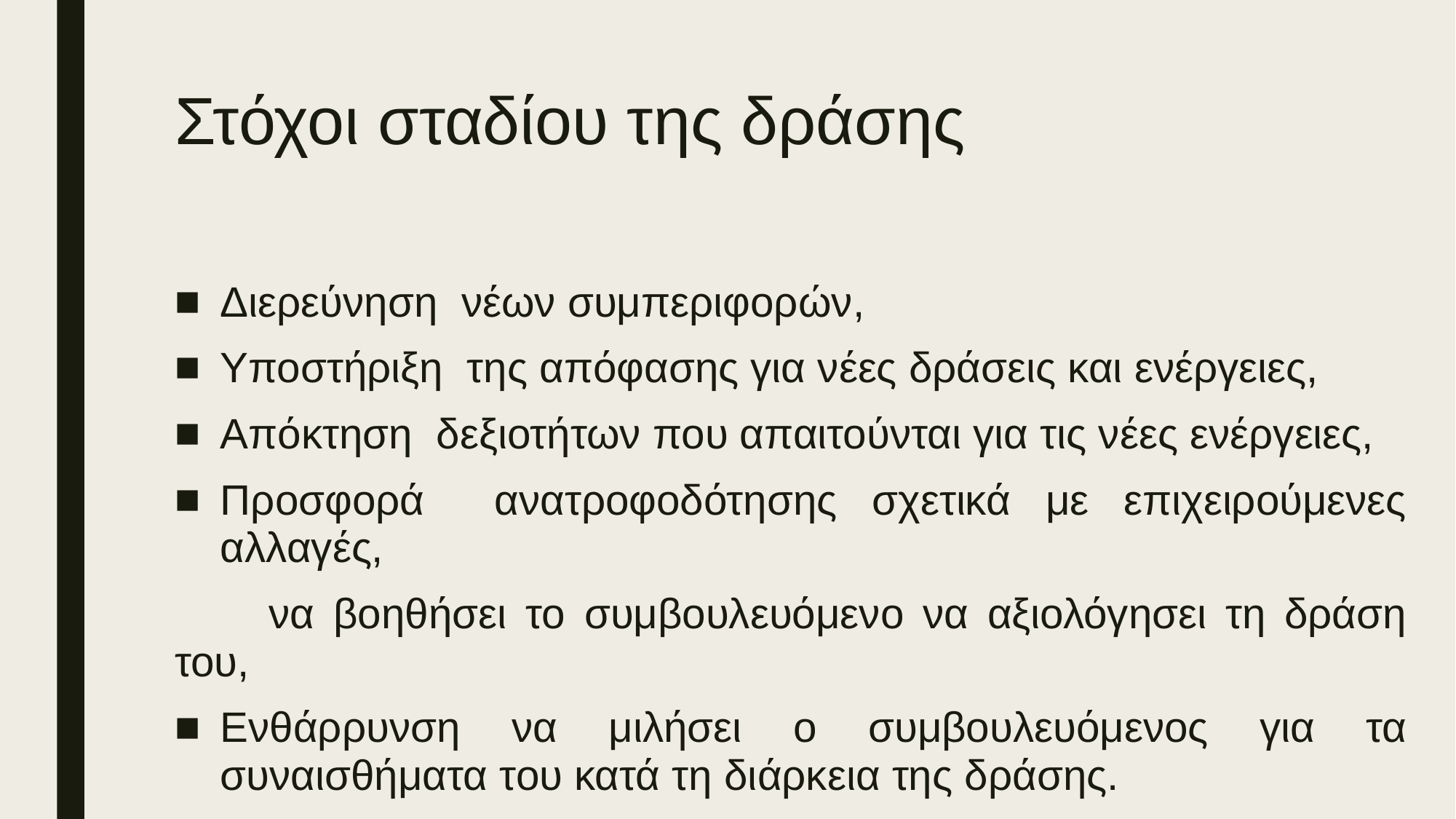

# Στόχοι σταδίου της δράσης
Διερεύνηση  νέων συμπεριφορών,
Υποστήριξη  της απόφασης για νέες δράσεις και ενέργειες,
Απόκτηση  δεξιοτήτων που απαιτούνται για τις νέες ενέργειες,
Προσφορά  ανατροφοδότησης σχετικά με επιχειρούμενες αλλαγές,
     να βοηθήσει το συμβουλευόμενο να αξιολόγησει τη δράση του,
Ενθάρρυνση να μιλήσει ο συμβουλευόμενος για τα συναισθήματα του κατά τη διάρκεια της δράσης.